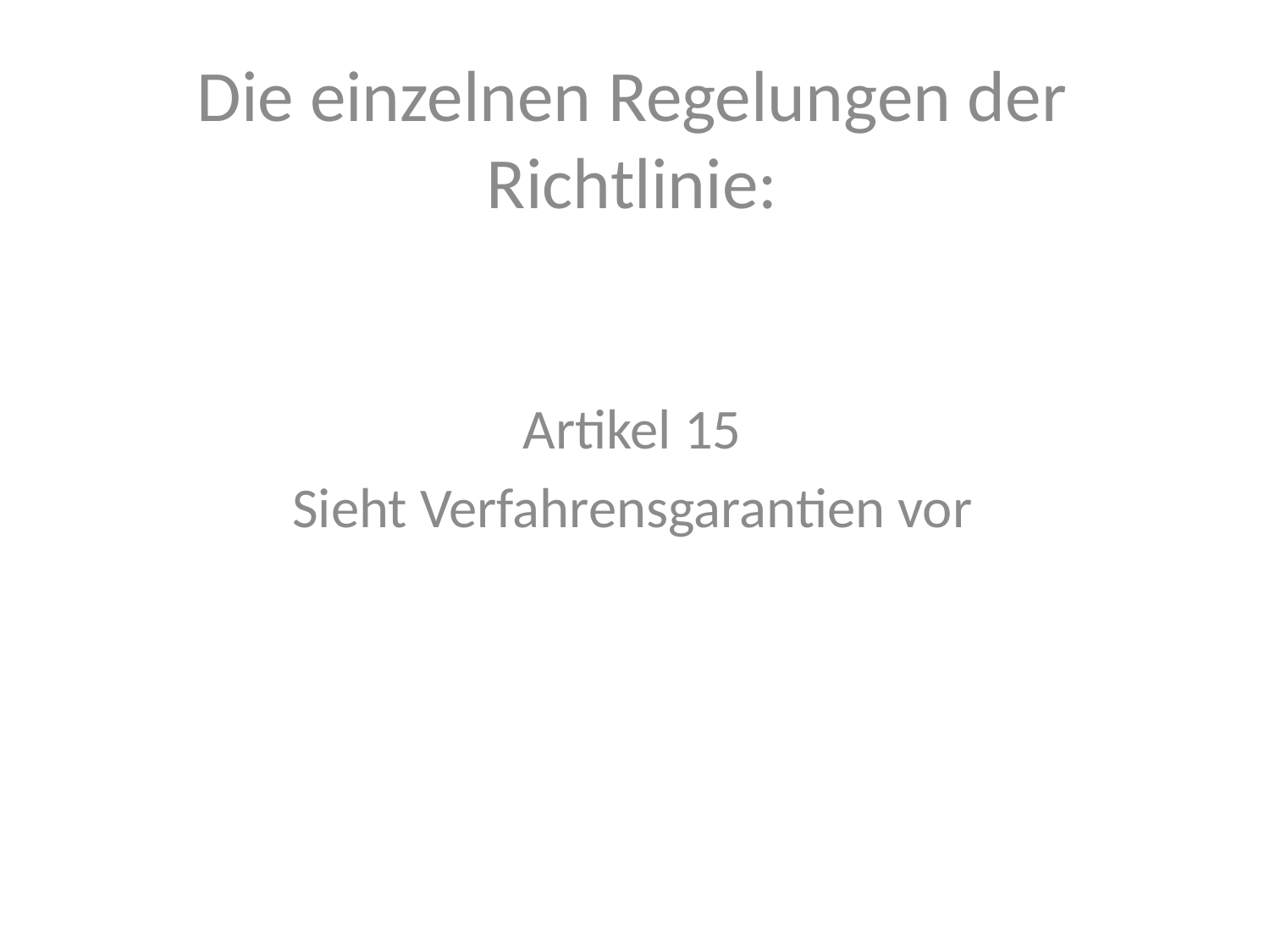

Die einzelnen Regelungen der Richtlinie:

Artikel 15
Sieht Verfahrensgarantien vor